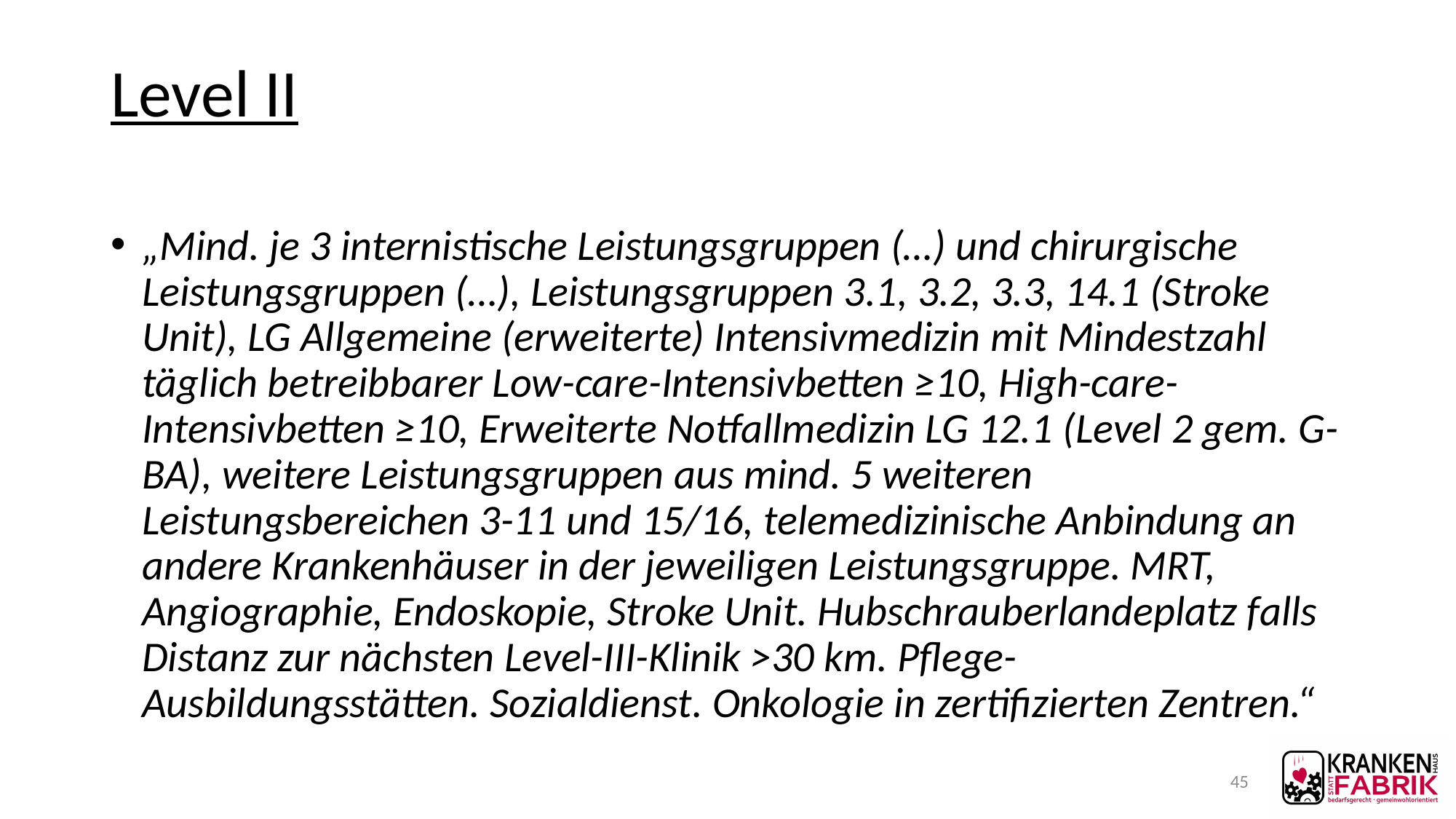

# Level II
„Mind. je 3 internistische Leistungsgruppen (…) und chirurgische Leistungsgruppen (…), Leistungsgruppen 3.1, 3.2, 3.3, 14.1 (Stroke Unit), LG Allgemeine (erweiterte) Intensivmedizin mit Mindestzahl täglich betreibbarer Low-care-Intensivbetten ≥10, High-care-Intensivbetten ≥10, Erweiterte Notfallmedizin LG 12.1 (Level 2 gem. G-BA), weitere Leistungsgruppen aus mind. 5 weiteren Leistungsbereichen 3-11 und 15/16, telemedizinische Anbindung an andere Krankenhäuser in der jeweiligen Leistungsgruppe. MRT, Angiographie, Endoskopie, Stroke Unit. Hubschrauberlandeplatz falls Distanz zur nächsten Level-III-Klinik >30 km. Pflege-Ausbildungsstätten. Sozialdienst. Onkologie in zertifizierten Zentren.“
45